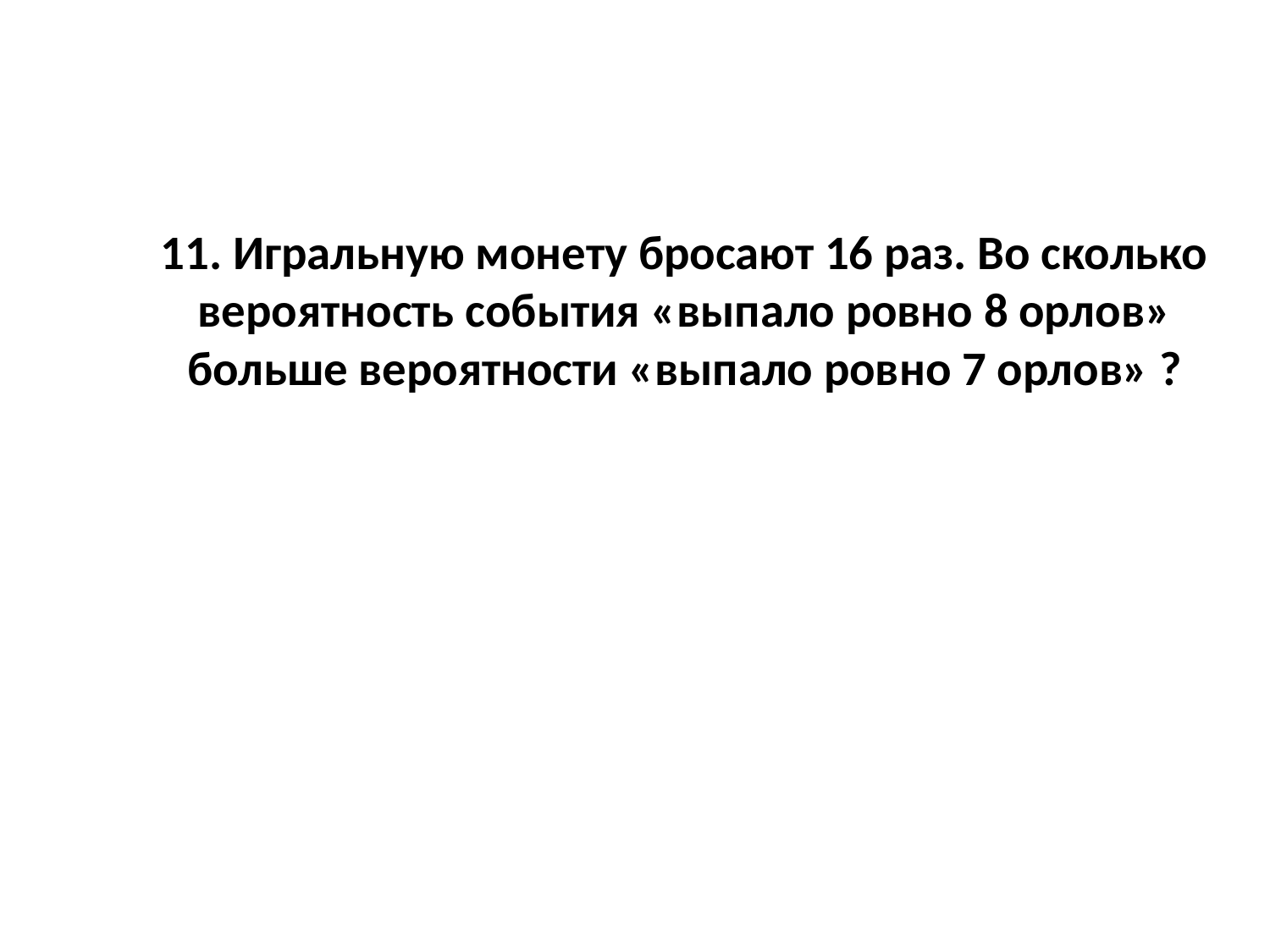

# 11. Игральную монету бросают 16 раз. Во сколько вероятность события «выпало ровно 8 орлов» больше вероятности «выпало ровно 7 орлов» ?